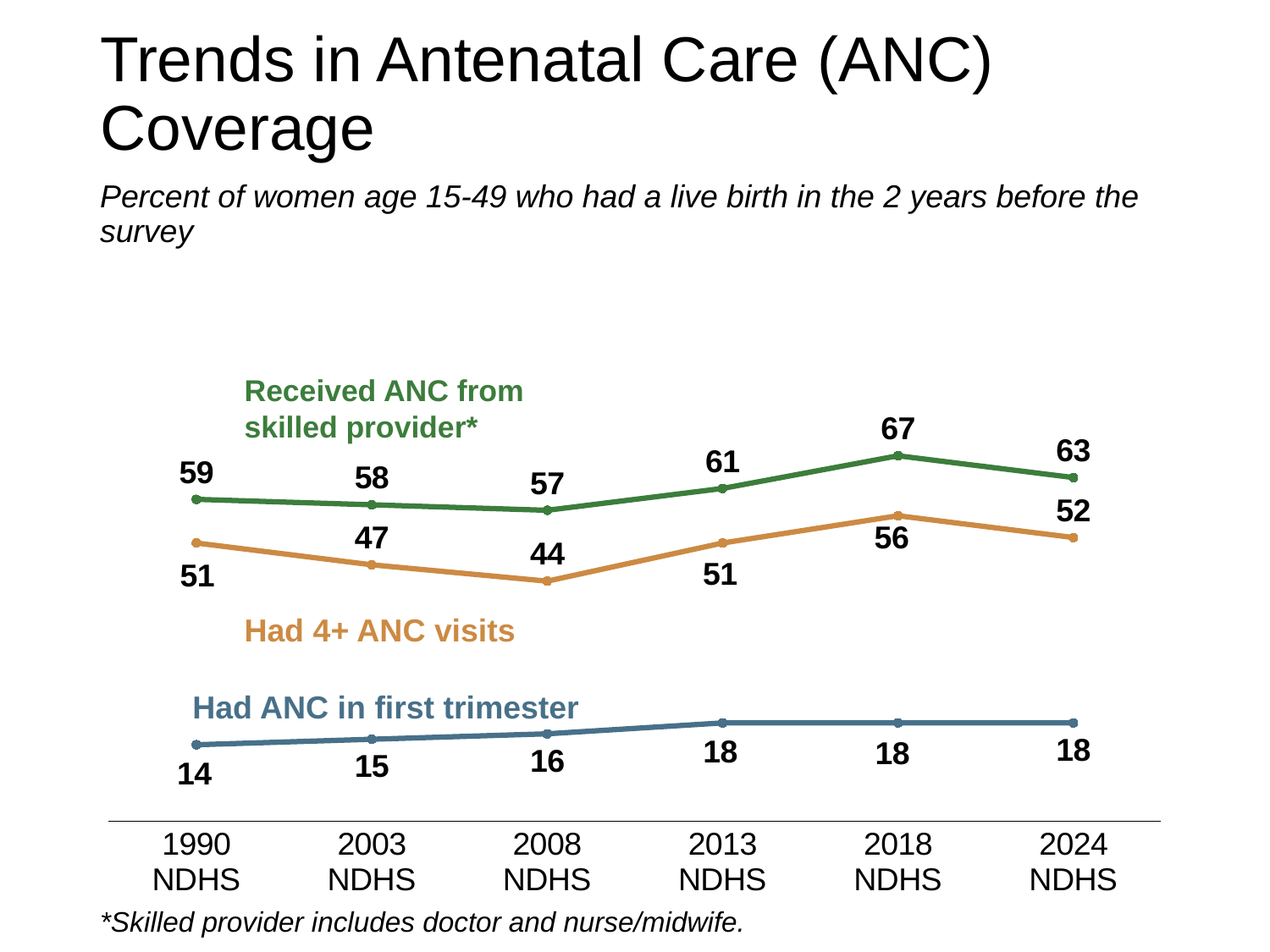

# Trends in Antenatal Care (ANC) Coverage
Percent of women age 15-49 who had a live birth in the 2 years before the survey

### Chart

| Category | Any ANC from a skilled provider | Had 4+ ANC visits | Had ANC in first trimester |
|---|---|---|---|
| 1990 NDHS | 59.0 | 51.0 | 14.0 |
| 2003 NDHS | 58.0 | 47.0 | 15.0 |
| 2008 NDHS | 57.0 | 44.0 | 16.0 |
| 2013 NDHS | 61.0 | 51.0 | 18.0 |
| 2018 NDHS | 67.0 | 56.0 | 18.0 |
| 2024 NDHS | 63.0 | 52.0 | 18.0 |
Received ANC from skilled provider*
Had 4+ ANC visits
Had ANC in first trimester
*Skilled provider includes doctor and nurse/midwife.